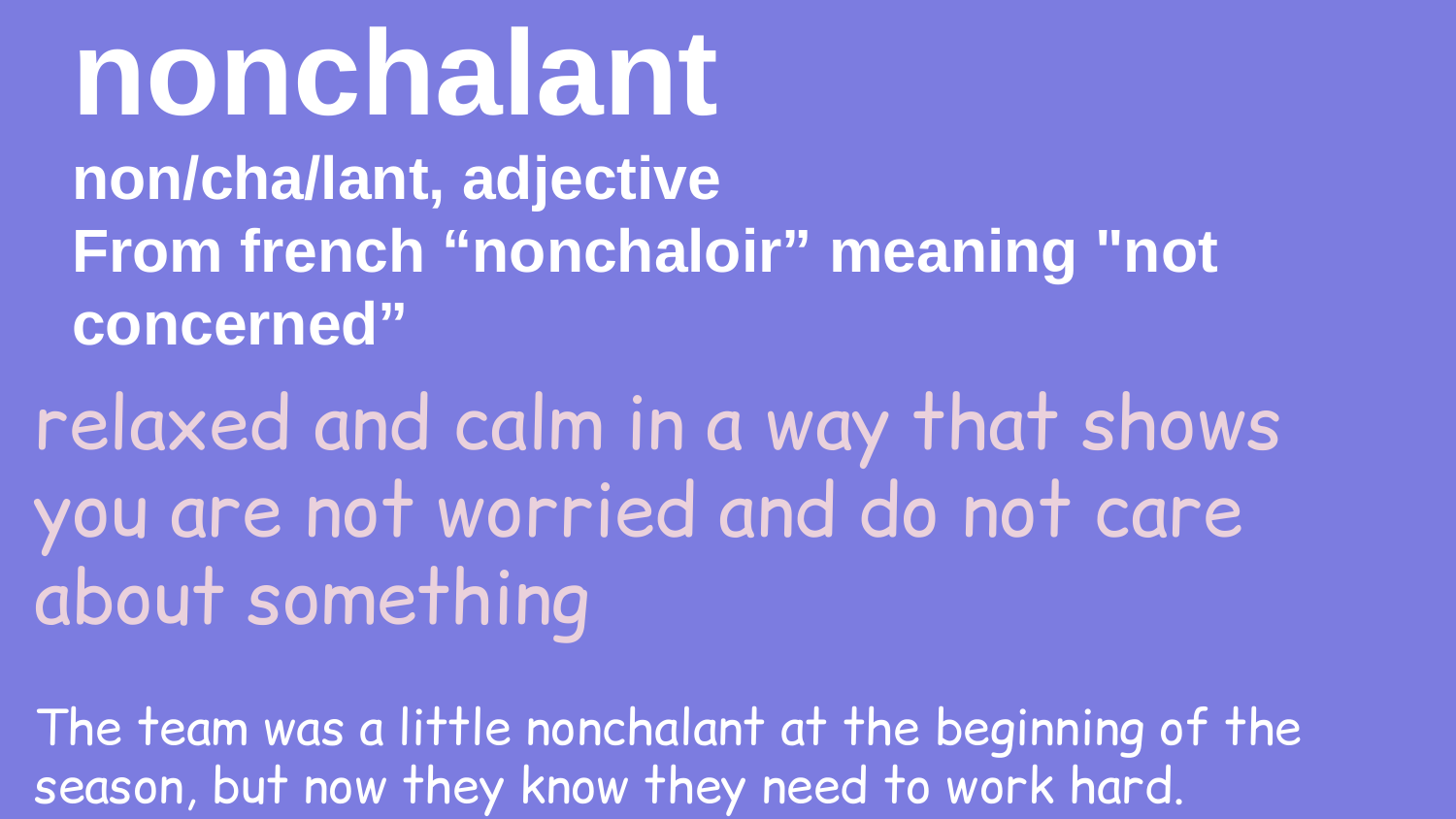

# nonchalant
non/cha/lant, adjective
From french “nonchaloir” meaning "not concerned”
relaxed and calm in a way that shows you are not worried and do not care about something

The team was a little nonchalant at the beginning of the season, but now they know they need to work hard.